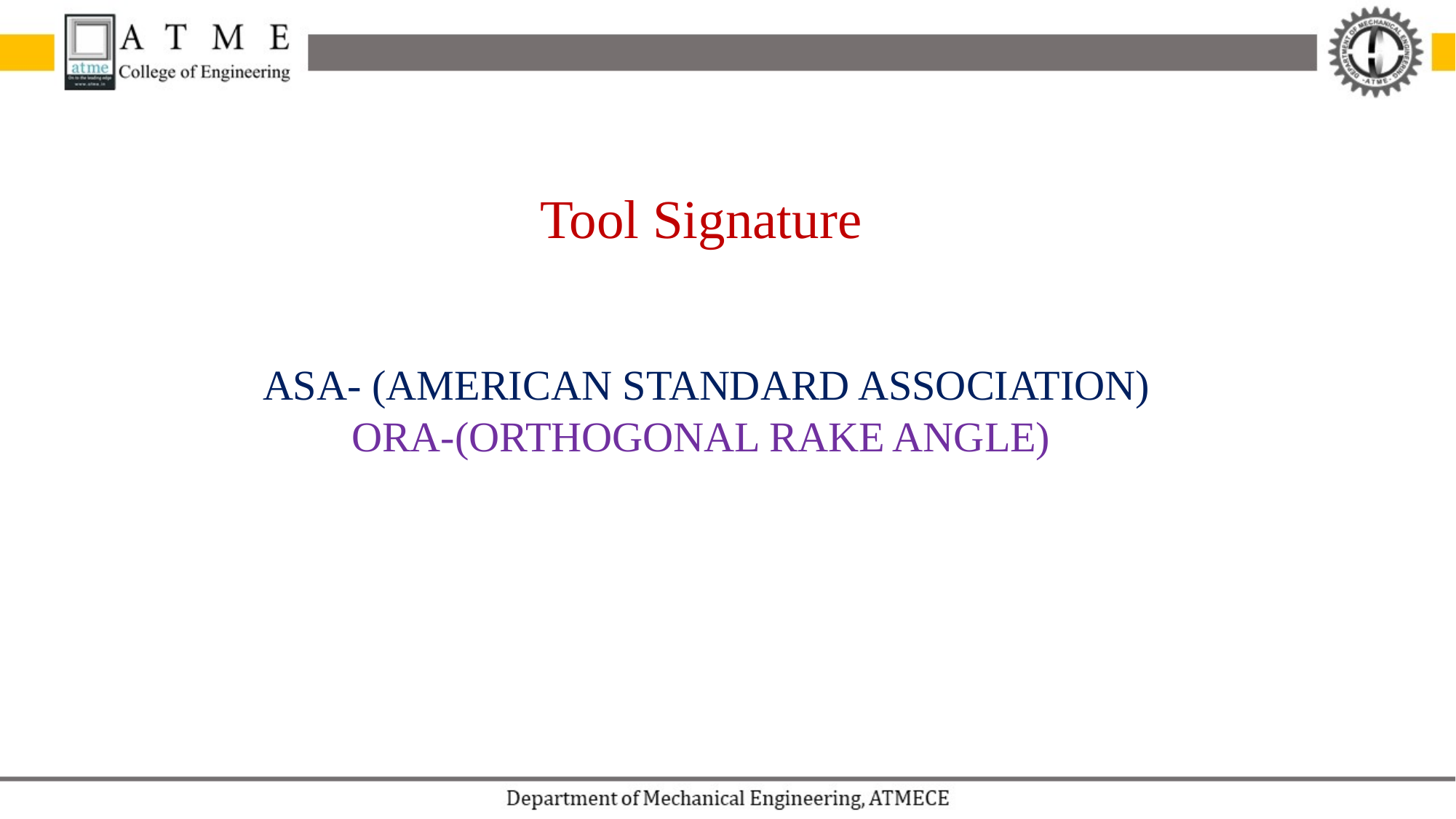

Tool Signature
 ASA- (AMERICAN STANDARD ASSOCIATION)
ORA-(ORTHOGONAL RAKE ANGLE)